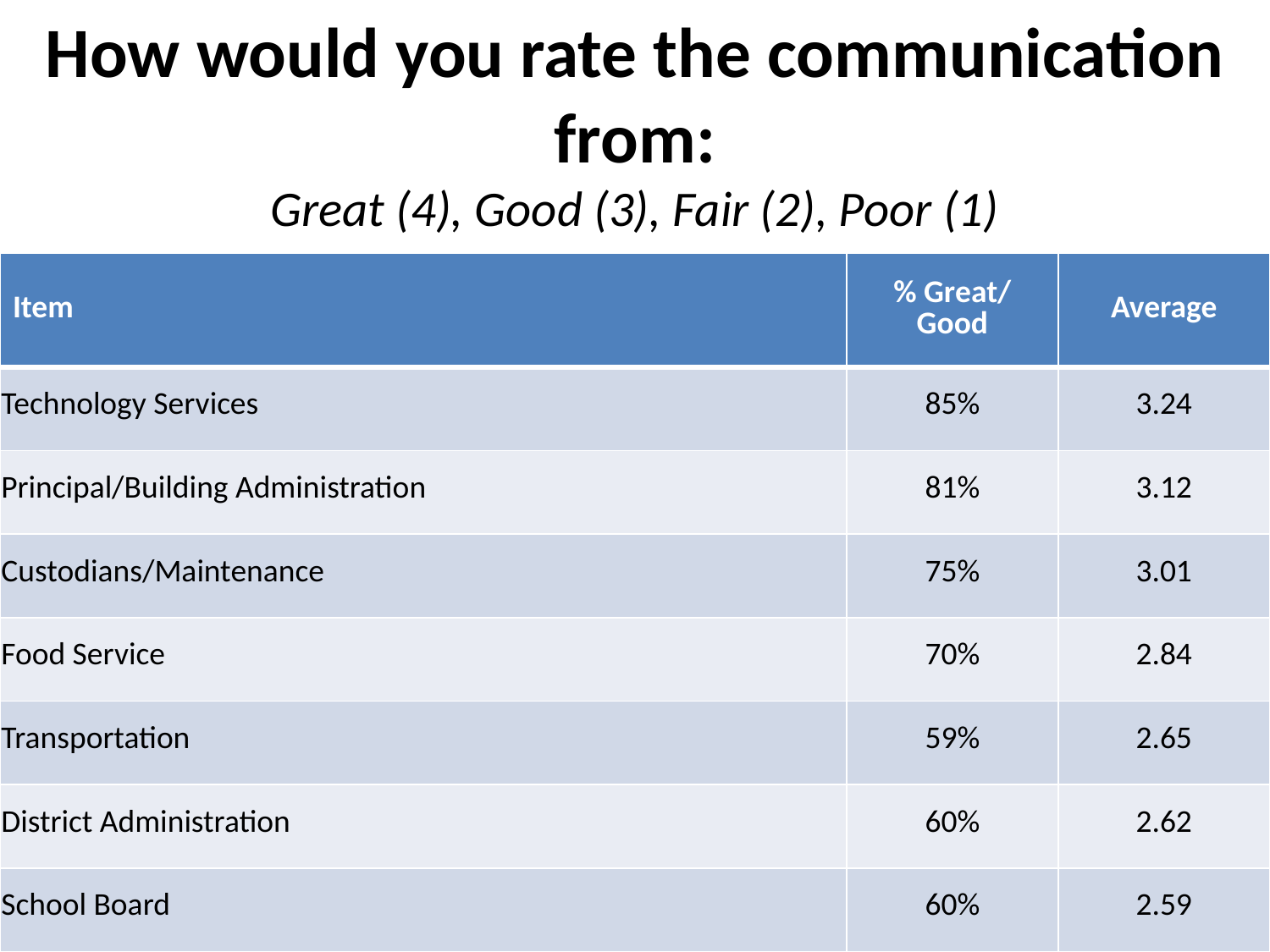

# How would you rate the communication from: Great (4), Good (3), Fair (2), Poor (1)
| Item | % Great/ Good | Average |
| --- | --- | --- |
| Technology Services | 85% | 3.24 |
| Principal/Building Administration | 81% | 3.12 |
| Custodians/Maintenance | 75% | 3.01 |
| Food Service | 70% | 2.84 |
| Transportation | 59% | 2.65 |
| District Administration | 60% | 2.62 |
| School Board | 60% | 2.59 |